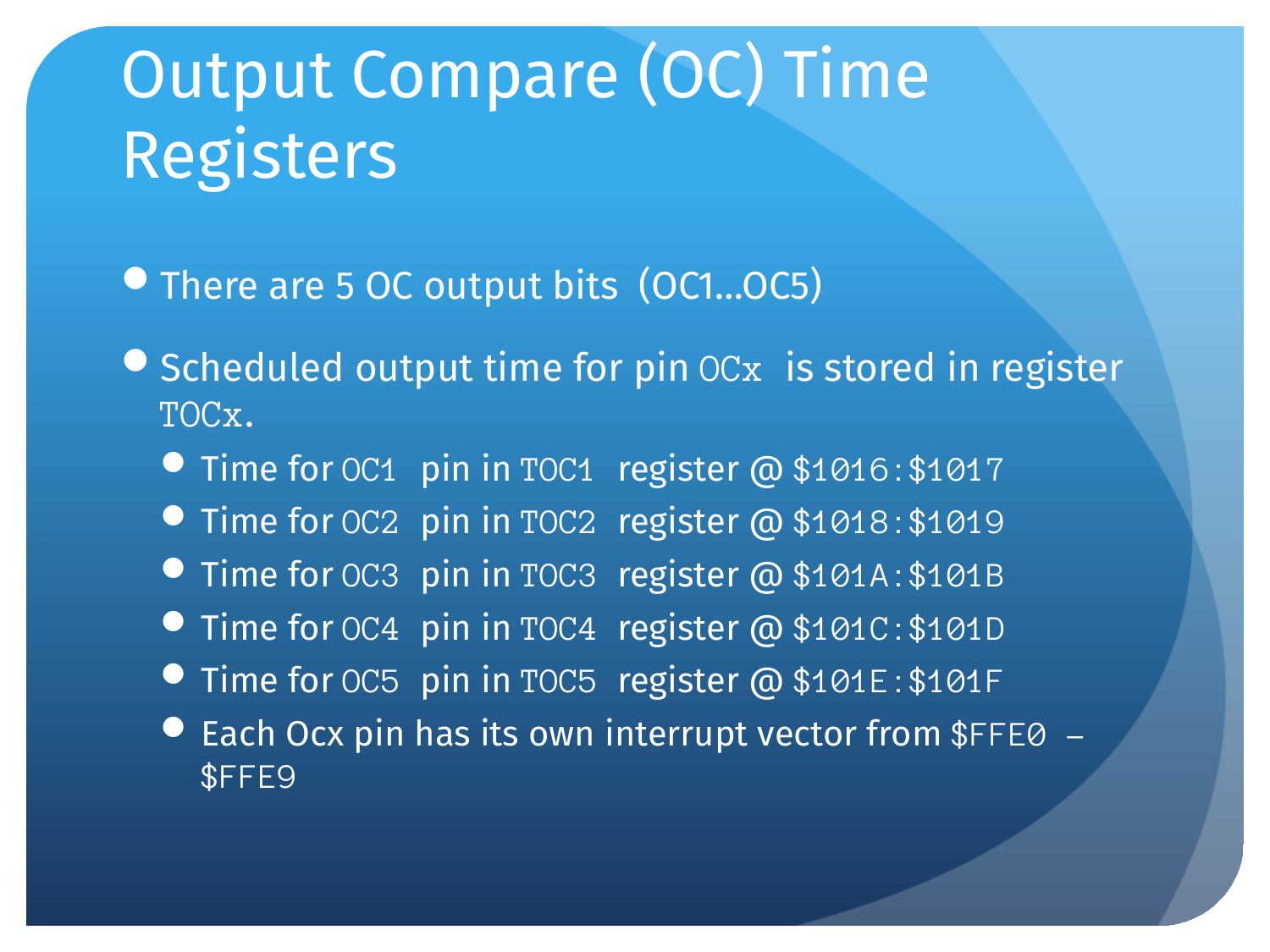

# Output Compare (OC) Time Registers
There are 5 OC output bits  (OC1…OC5)
Scheduled output time for pin OCx is stored in register TOCx.
Time for OC1 pin in TOC1 register @ $1016:$1017
Time for OC2 pin in TOC2 register @ $1018:$1019
Time for OC3 pin in TOC3 register @ $101A:$101B
Time for OC4 pin in TOC4 register @ $101C:$101D
Time for OC5 pin in TOC5 register @ $101E:$101F
Each Ocx pin has its own interrupt vector from $FFE0 - $FFE9